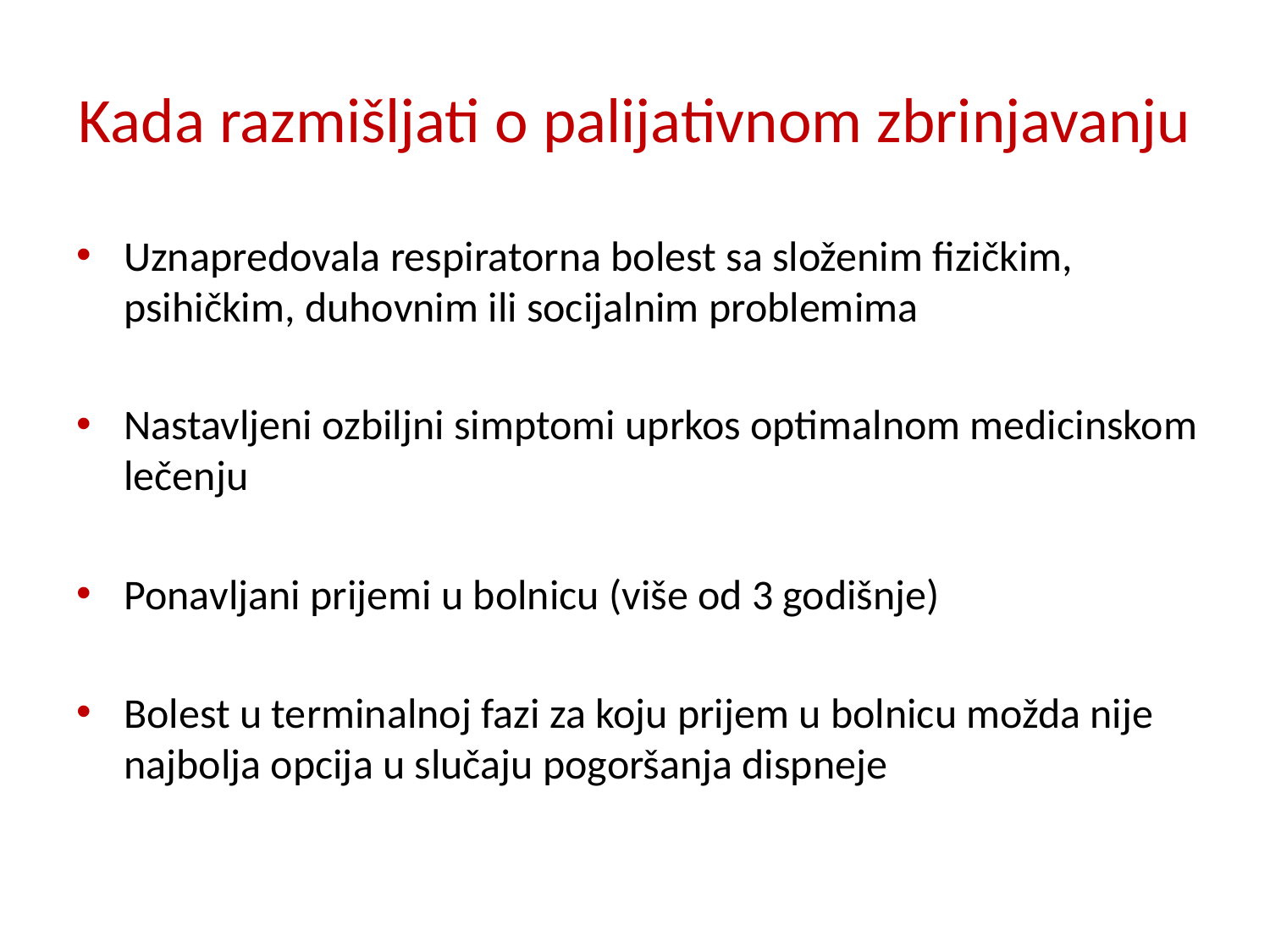

# Kada razmišljati o palijativnom zbrinjavanju
Uznapredovala respiratorna bolest sa složenim fizičkim, psihičkim, duhovnim ili socijalnim problemima

Nastavljeni ozbiljni simptomi uprkos optimalnom medicinskom lečenju

Ponavljani prijemi u bolnicu (više od 3 godišnje)

Bolest u terminalnoj fazi za koju prijem u bolnicu možda nije najbolja opcija u slučaju pogoršanja dispneje